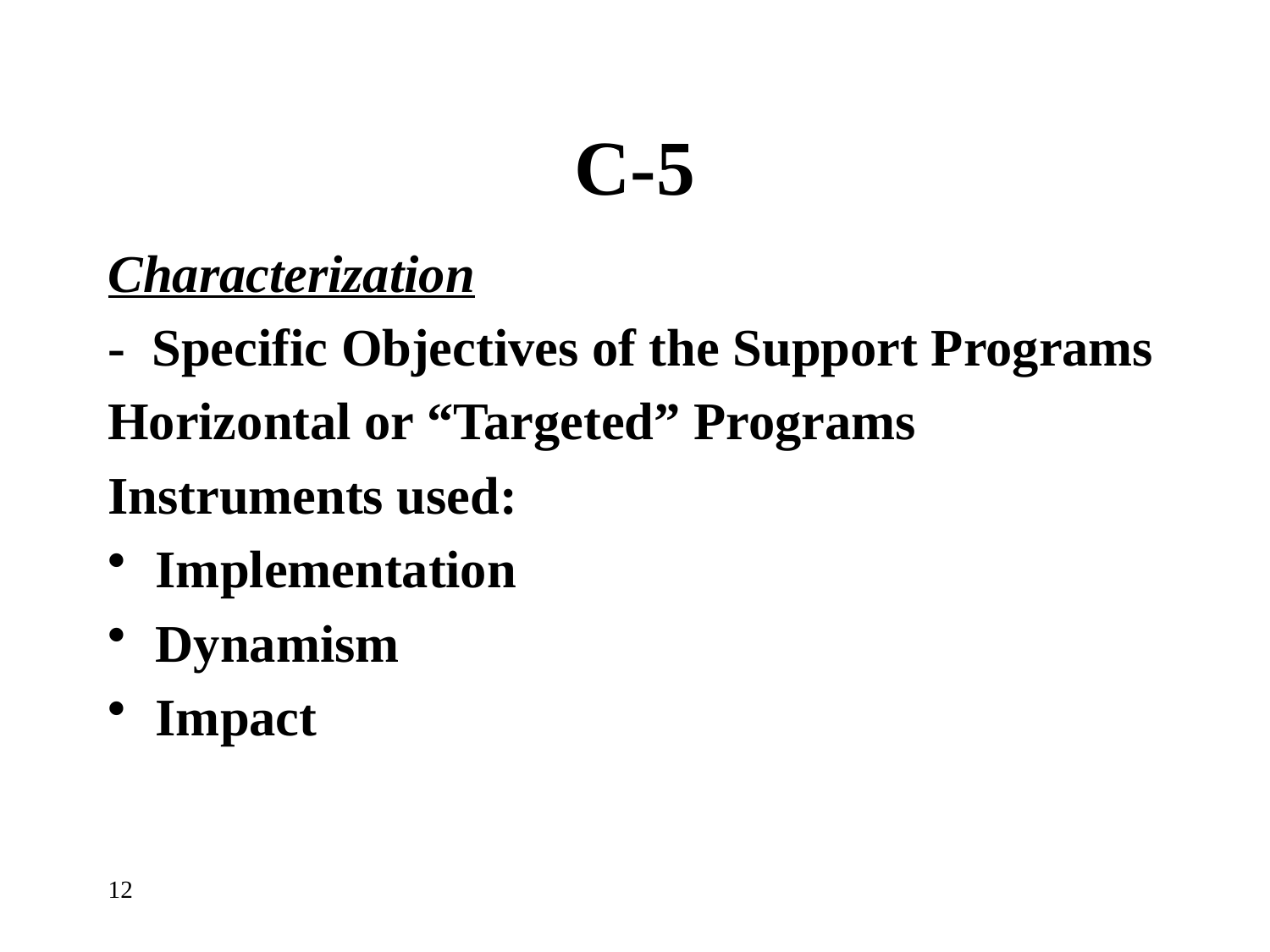

# C-5
Characterization
-  Specific Objectives of the Support Programs
Horizontal or “Targeted” Programs
Instruments used:
Implementation
Dynamism
Impact
12